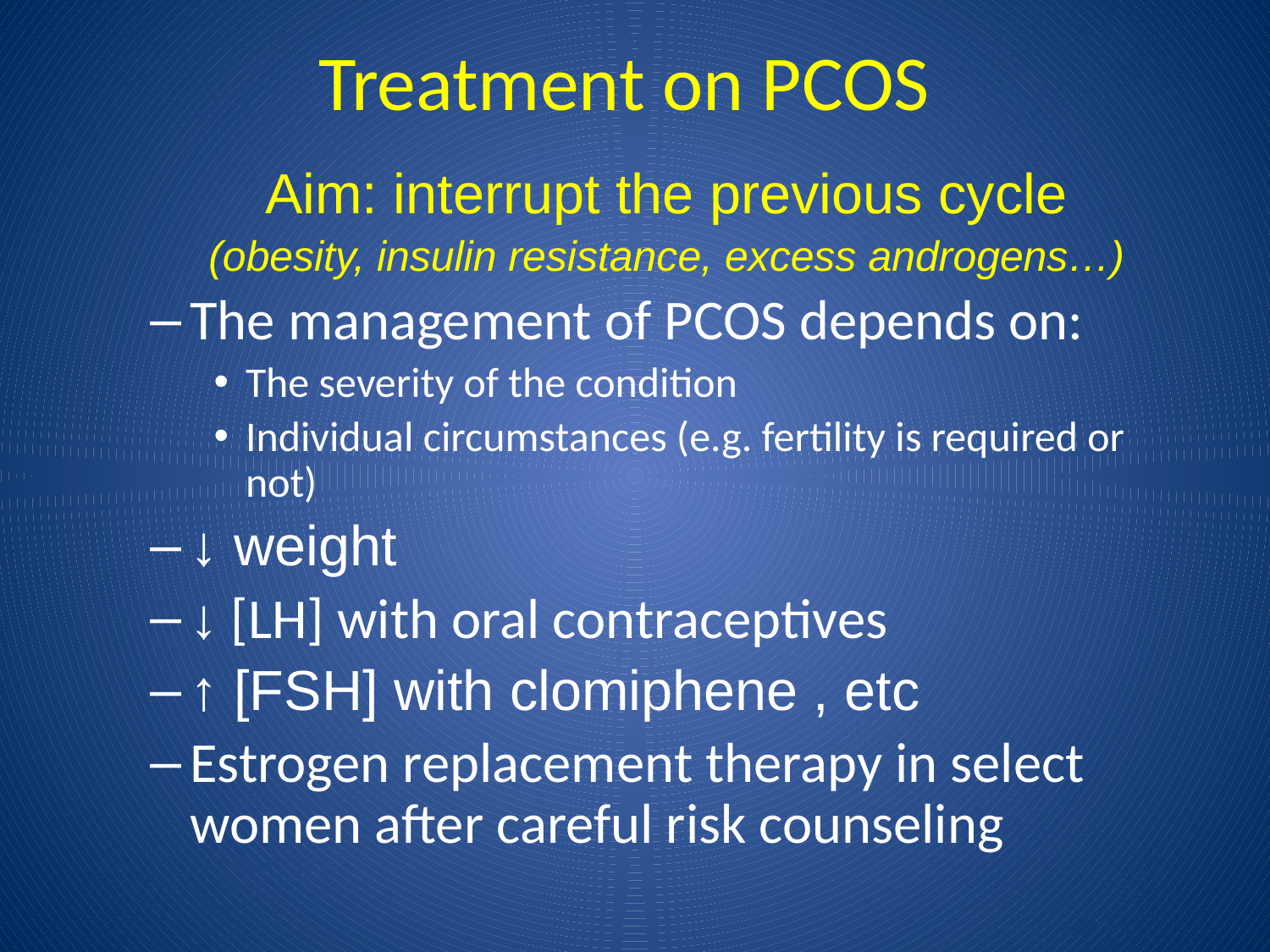

Treatment on PCOS
Aim: interrupt the previous cycle
(obesity, insulin resistance, excess androgens…)
The management of PCOS depends on:
The severity of the condition
Individual circumstances (e.g. fertility is required or not)
↓ weight
↓ [LH] with oral contraceptives
↑ [FSH] with clomiphene , etc
Estrogen replacement therapy in select women after careful risk counseling